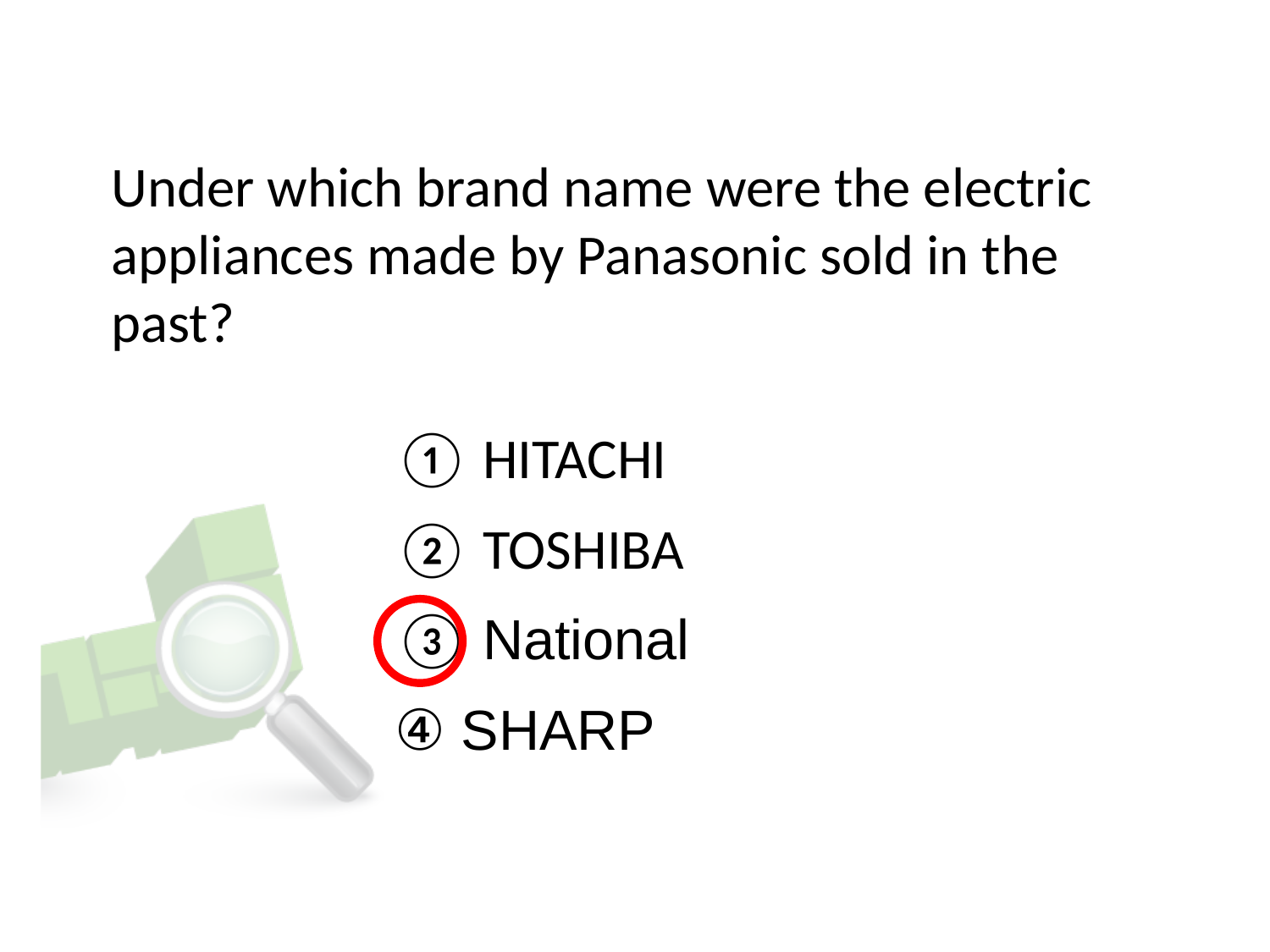

# Under which brand name were the electric appliances made by Panasonic sold in the past?
① HITACHI
② TOSHIBA
③ National
④ SHARP